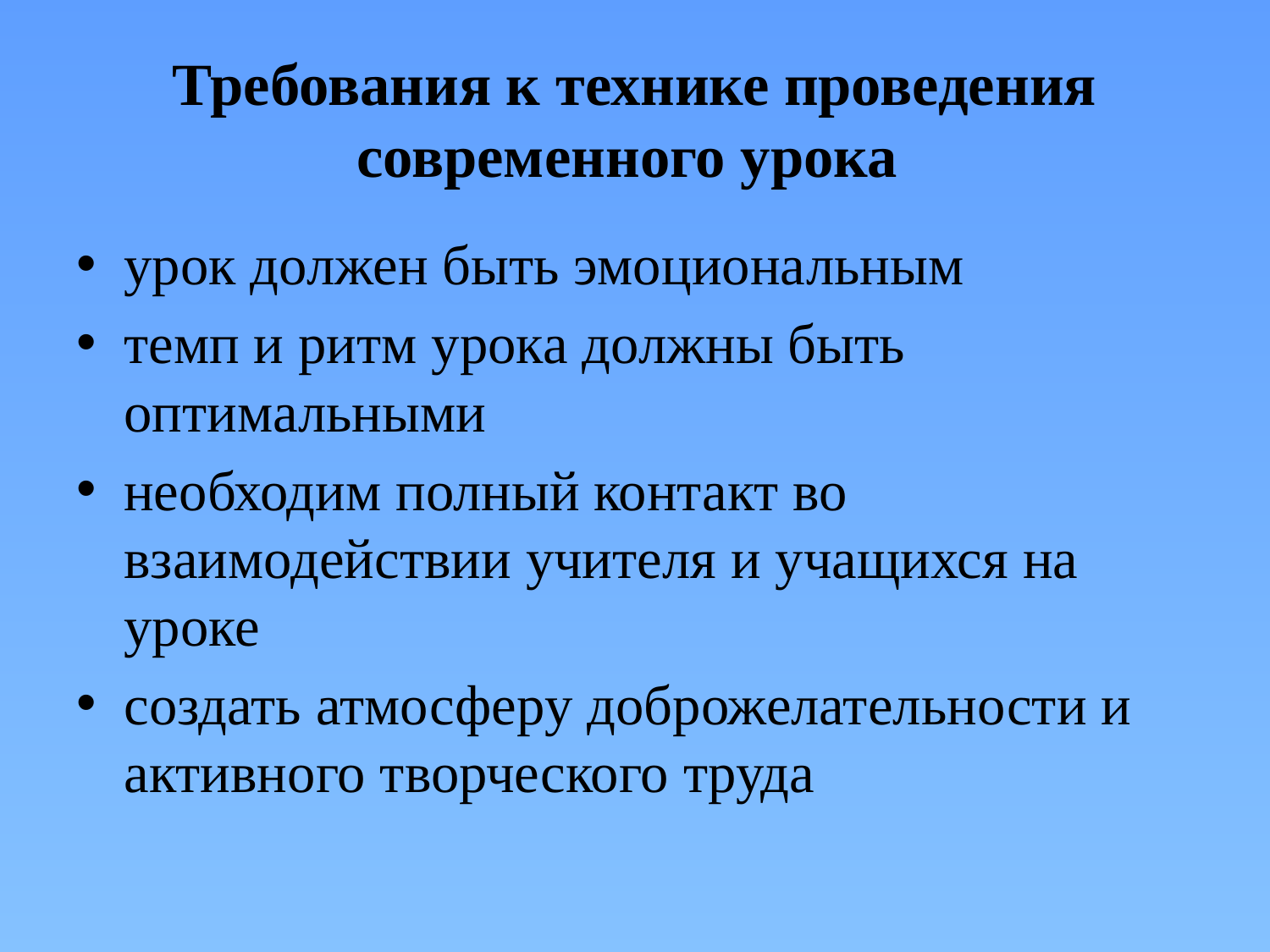

# Требования к технике проведения современного урока
урок должен быть эмоциональным
темп и ритм урока должны быть оптимальными
необходим полный контакт во взаимодействии учителя и учащихся на уроке
создать атмосферу доброжелательности и активного творческого труда